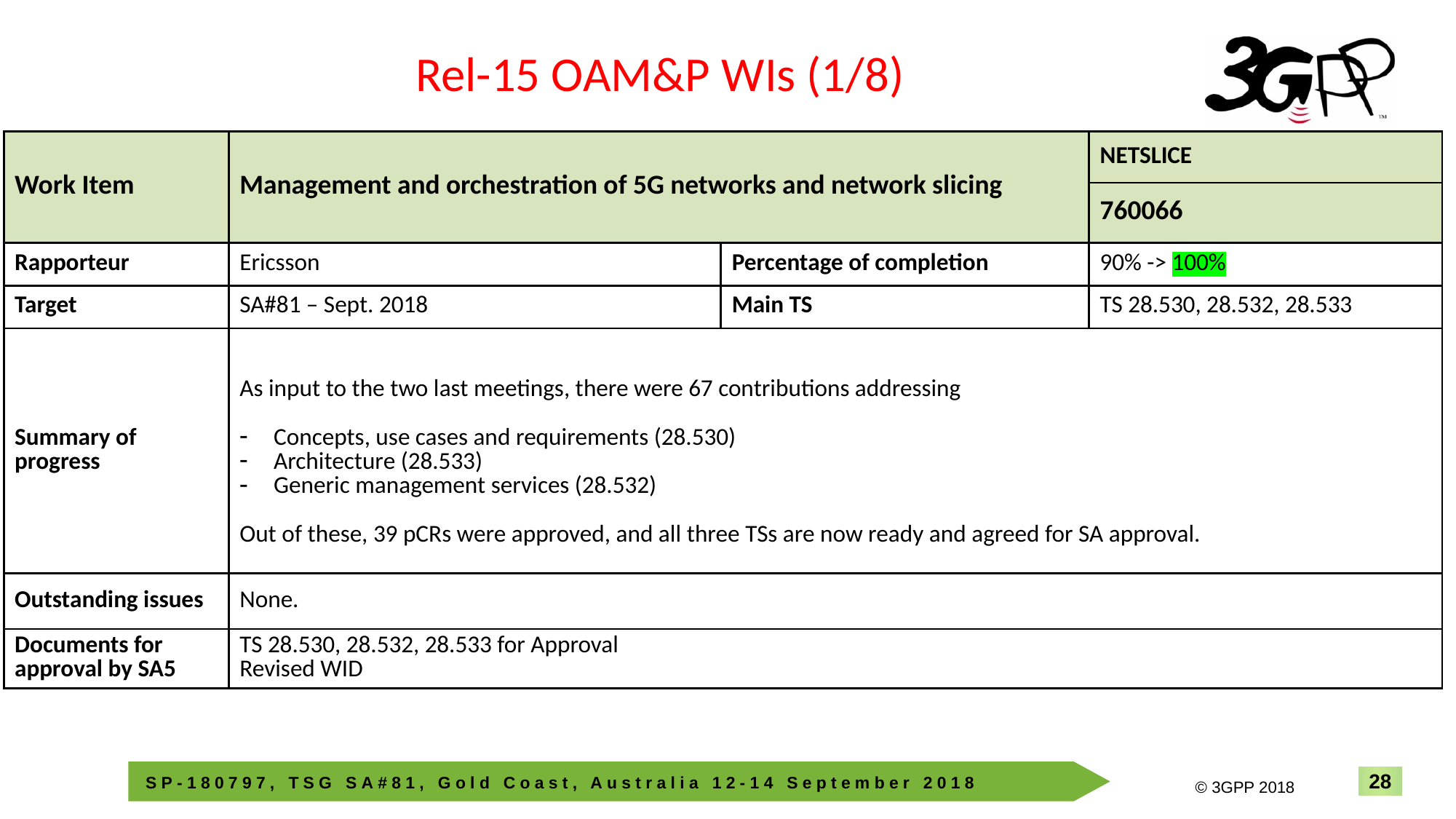

Rel-15 OAM&P WIs (1/8)
| Work Item | Management and orchestration of 5G networks and network slicing |  | NETSLICE |
| --- | --- | --- | --- |
|  |  |  | 760066 |
| Rapporteur | Ericsson | Percentage of completion | 90% -> 100% |
| Target | SA#81 – Sept. 2018 | Main TS | TS 28.530, 28.532, 28.533 |
| Summary of progress | As input to the two last meetings, there were 67 contributions addressing Concepts, use cases and requirements (28.530) Architecture (28.533) Generic management services (28.532) Out of these, 39 pCRs were approved, and all three TSs are now ready and agreed for SA approval. |  |  |
| Outstanding issues | None. |  |  |
| Documents for approval by SA5 | TS 28.530, 28.532, 28.533 for Approval Revised WID |  |  |